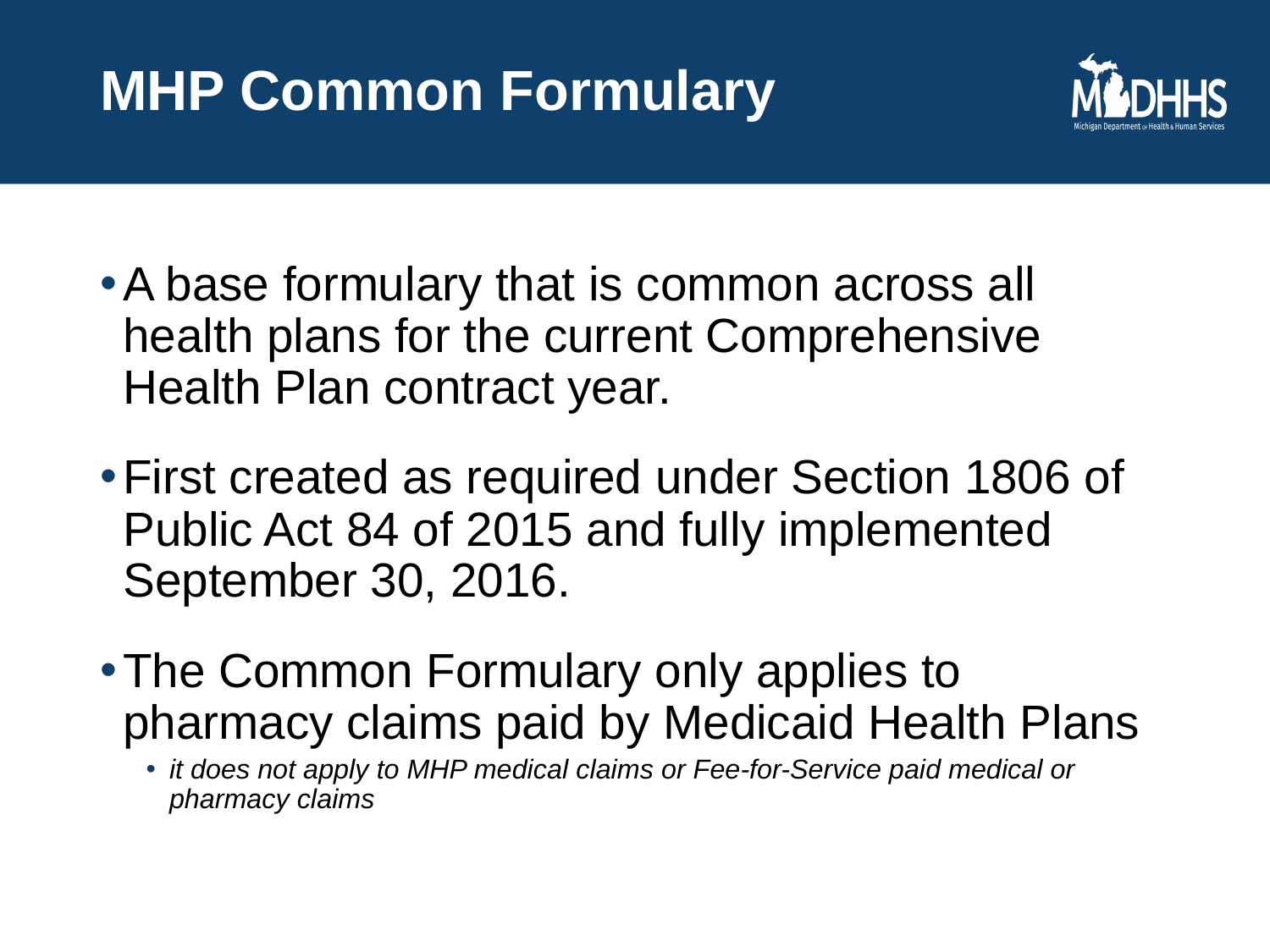

# MHP Common Formulary
A base formulary that is common across all health plans for the current Comprehensive Health Plan contract year.

First created as required under Section 1806 of Public Act 84 of 2015 and fully implemented September 30, 2016.

The Common Formulary only applies to pharmacy claims paid by Medicaid Health Plans
it does not apply to MHP medical claims or Fee-for-Service paid medical or pharmacy claims